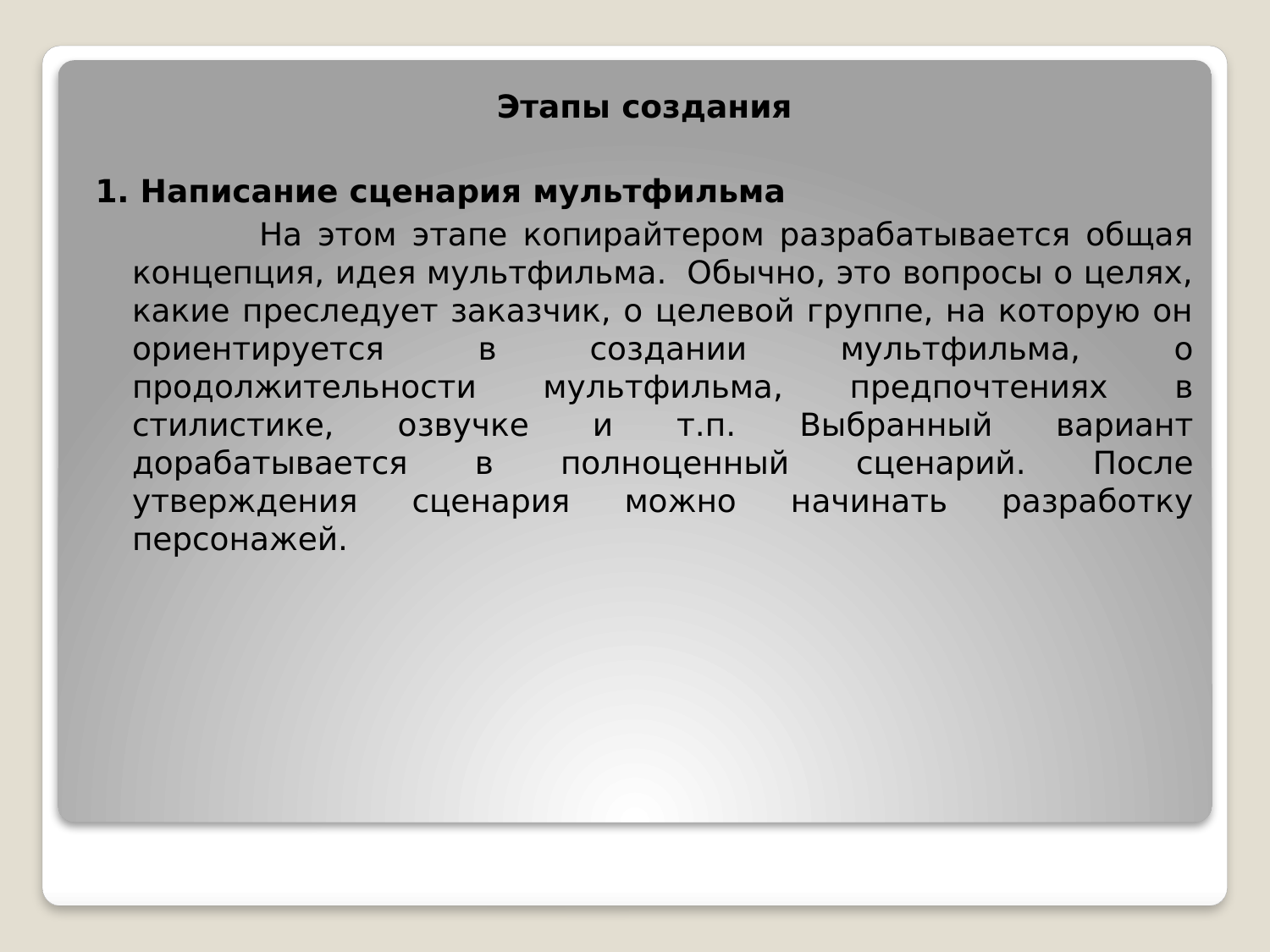

Этапы создания

1. Написание сценария мультфильма
		На этом этапе копирайтером разрабатывается общая концепция, идея мультфильма.  Обычно, это вопросы о целях, какие преследует заказчик, о целевой группе, на которую он ориентируется в создании мультфильма, о продолжительности мультфильма, предпочтениях в стилистике, озвучке и т.п. Выбранный вариант дорабатывается в полноценный сценарий. После утверждения сценария можно начинать разработку персонажей.

#